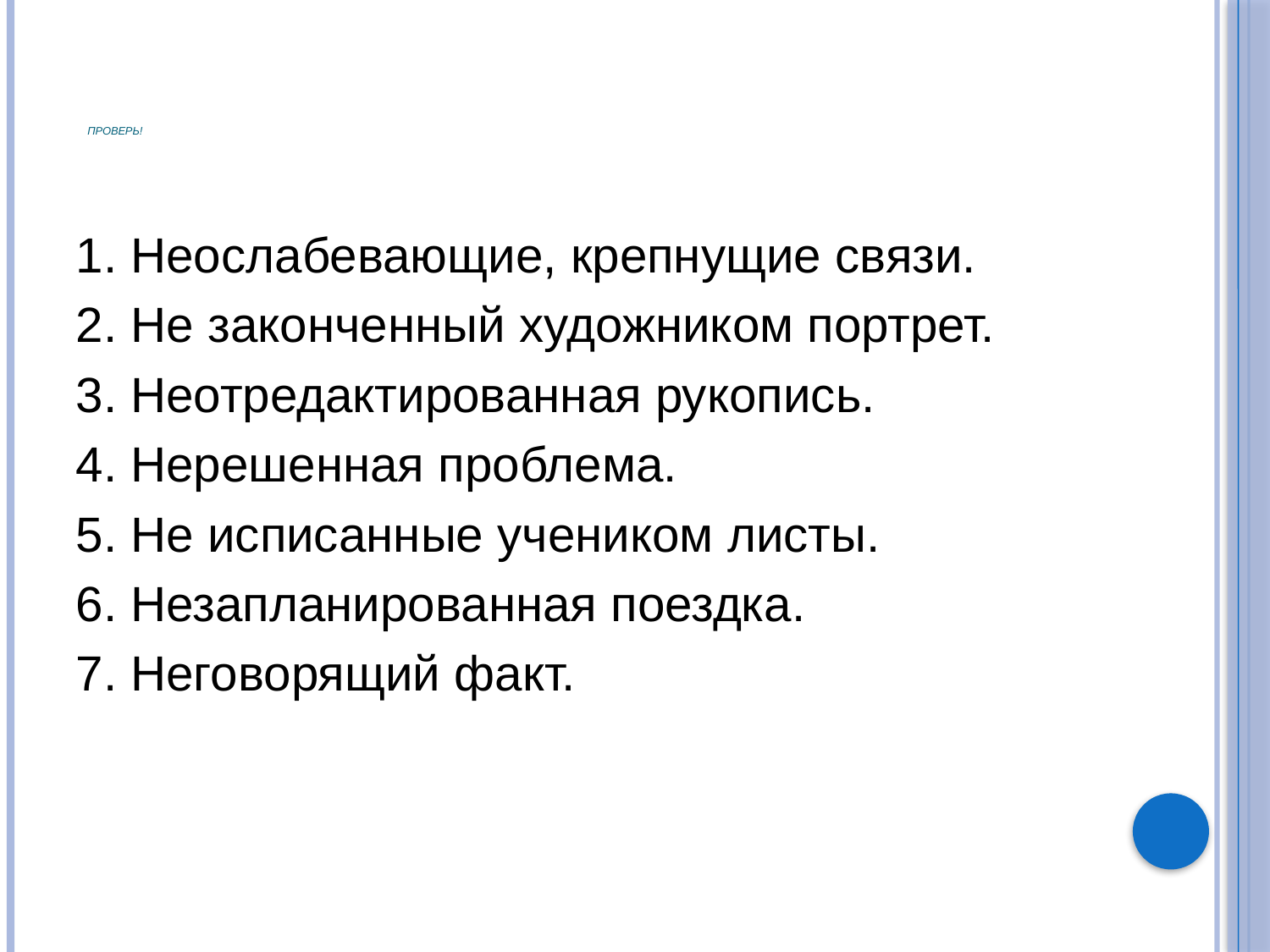

# Проверь!

1. Неослабевающие, крепнущие связи.
2. Не законченный художником портрет.
3. Неотредактированная рукопись.
4. Нерешенная проблема.
5. Не исписанные учеником листы.
6. Незапланированная поездка.
7. Неговорящий факт.